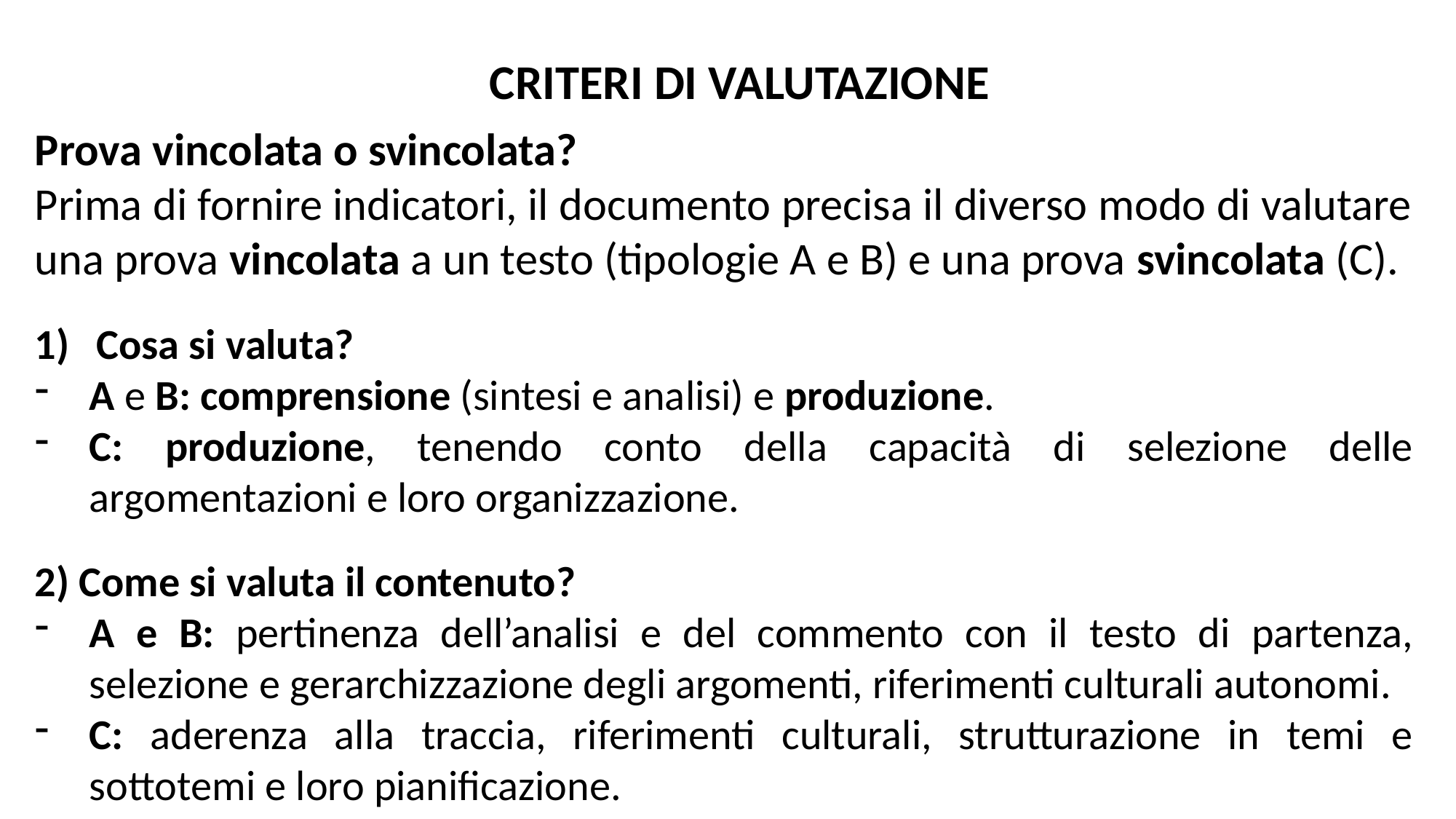

CRITERI DI VALUTAZIONE
Prova vincolata o svincolata?
Prima di fornire indicatori, il documento precisa il diverso modo di valutare una prova vincolata a un testo (tipologie A e B) e una prova svincolata (C).
Cosa si valuta?
A e B: comprensione (sintesi e analisi) e produzione.
C: produzione, tenendo conto della capacità di selezione delle argomentazioni e loro organizzazione.
2) Come si valuta il contenuto?
A e B: pertinenza dell’analisi e del commento con il testo di partenza, selezione e gerarchizzazione degli argomenti, riferimenti culturali autonomi.
C: aderenza alla traccia, riferimenti culturali, strutturazione in temi e sottotemi e loro pianificazione.